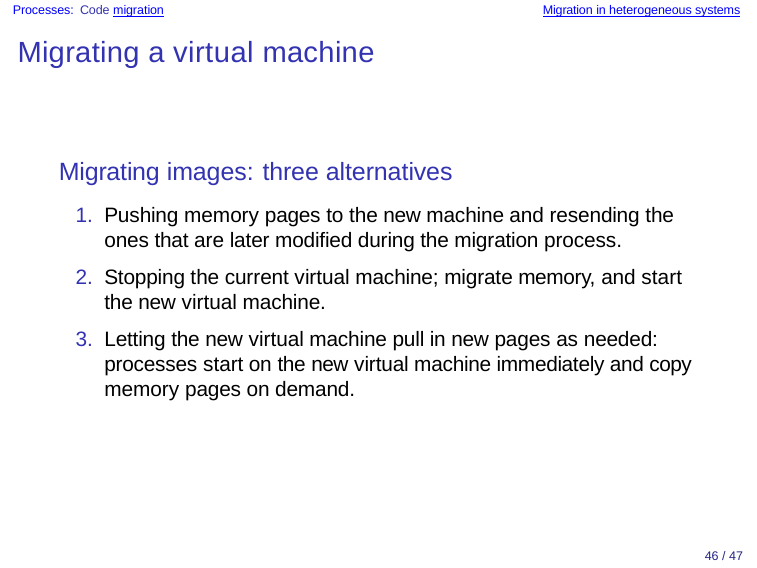

Processes: Code migration
Migration in heterogeneous systems
Migrating a virtual machine
Migrating images: three alternatives
Pushing memory pages to the new machine and resending the  ones that are later modified during the migration process.
Stopping the current virtual machine; migrate memory, and start  the new virtual machine.
Letting the new virtual machine pull in new pages as needed:  processes start on the new virtual machine immediately and copy  memory pages on demand.
46 / 47